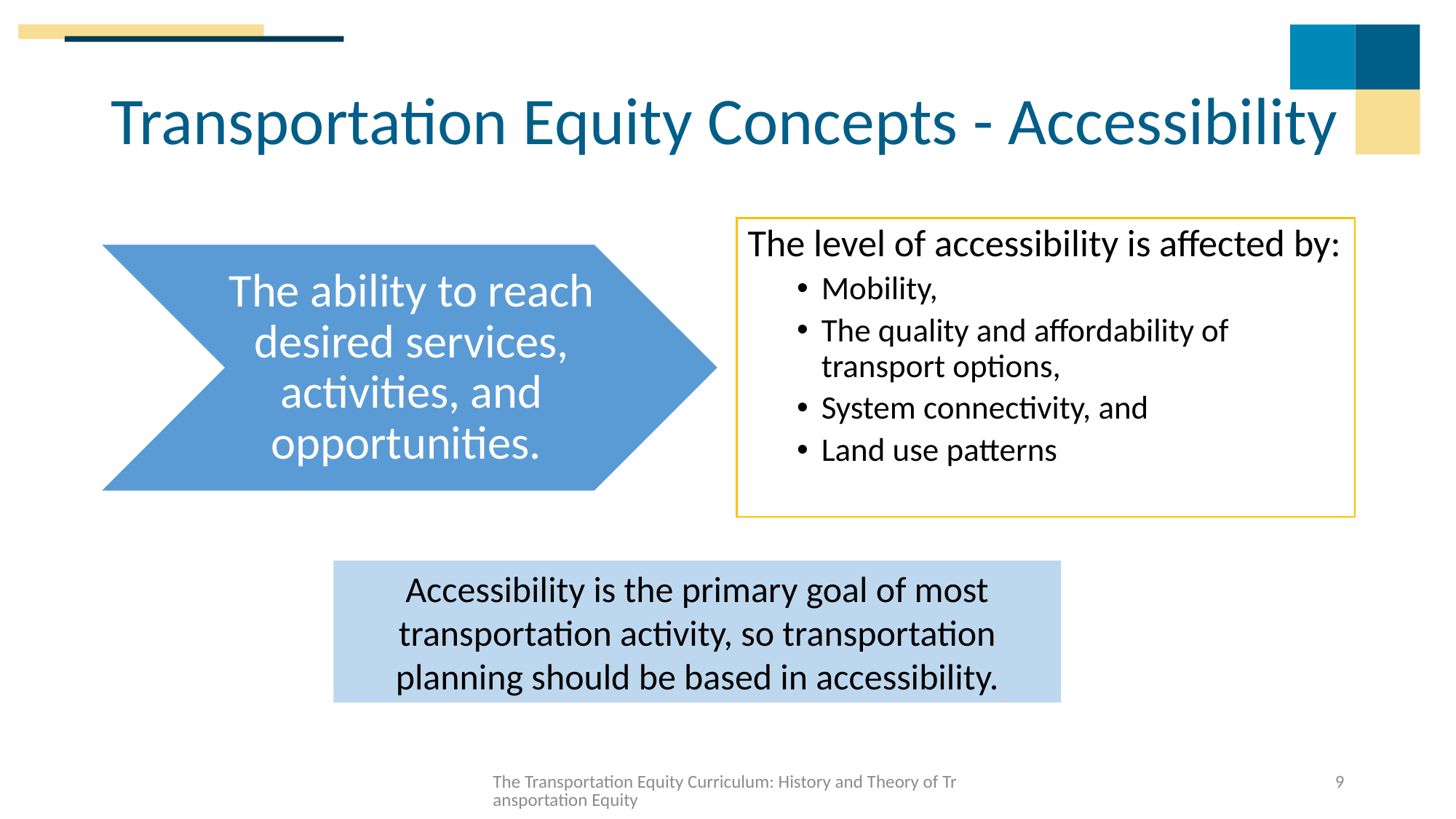

# Transportation Equity Concepts - Accessibility
The ability to reach desired services, activities, and opportunities.
The level of accessibility is affected by:
Mobility,
The quality and affordability of transport options,
System connectivity, and
Land use patterns

Accessibility is the primary goal of most transportation activity, so transportation planning should be based in accessibility.
The Transportation Equity Curriculum: History and Theory of Transportation Equity
9